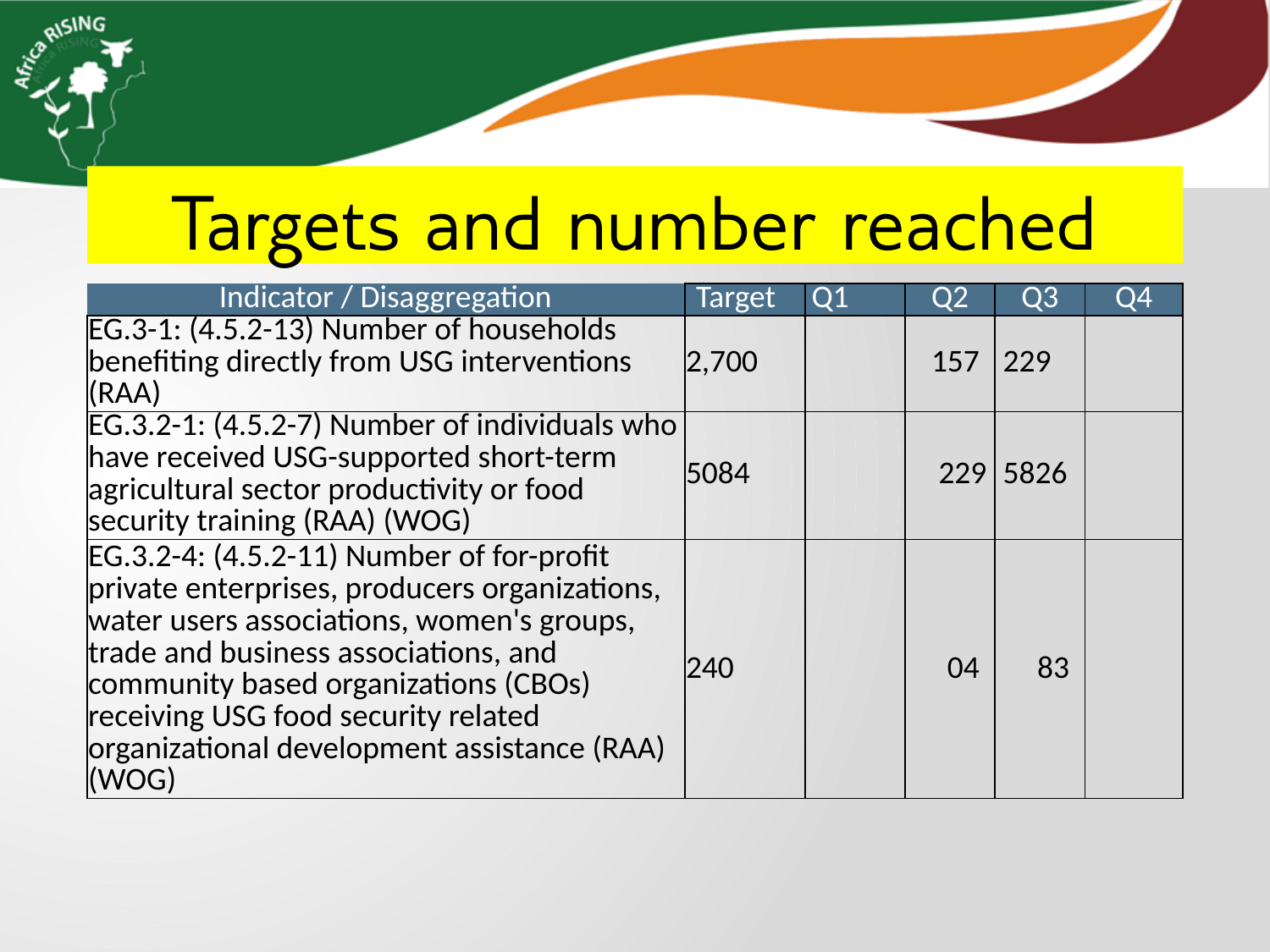

Targets and number reached
| Indicator / Disaggregation | Target | Q1 | Q2 | Q3 | Q4 |
| --- | --- | --- | --- | --- | --- |
| EG.3-1: (4.5.2-13) Number of households benefiting directly from USG interventions (RAA) | 2,700 |  | 157 | 229 |  |
| EG.3.2-1: (4.5.2-7) Number of individuals who have received USG-supported short-term agricultural sector productivity or food security training (RAA) (WOG) | 5084 |  | 229 | 5826 |  |
| EG.3.2-4: (4.5.2-11) Number of for-profit private enterprises, producers organizations, water users associations, women's groups, trade and business associations, and community based organizations (CBOs) receiving USG food security related organizational development assistance (RAA) (WOG) | 240 |  | 04 | 83 |  |